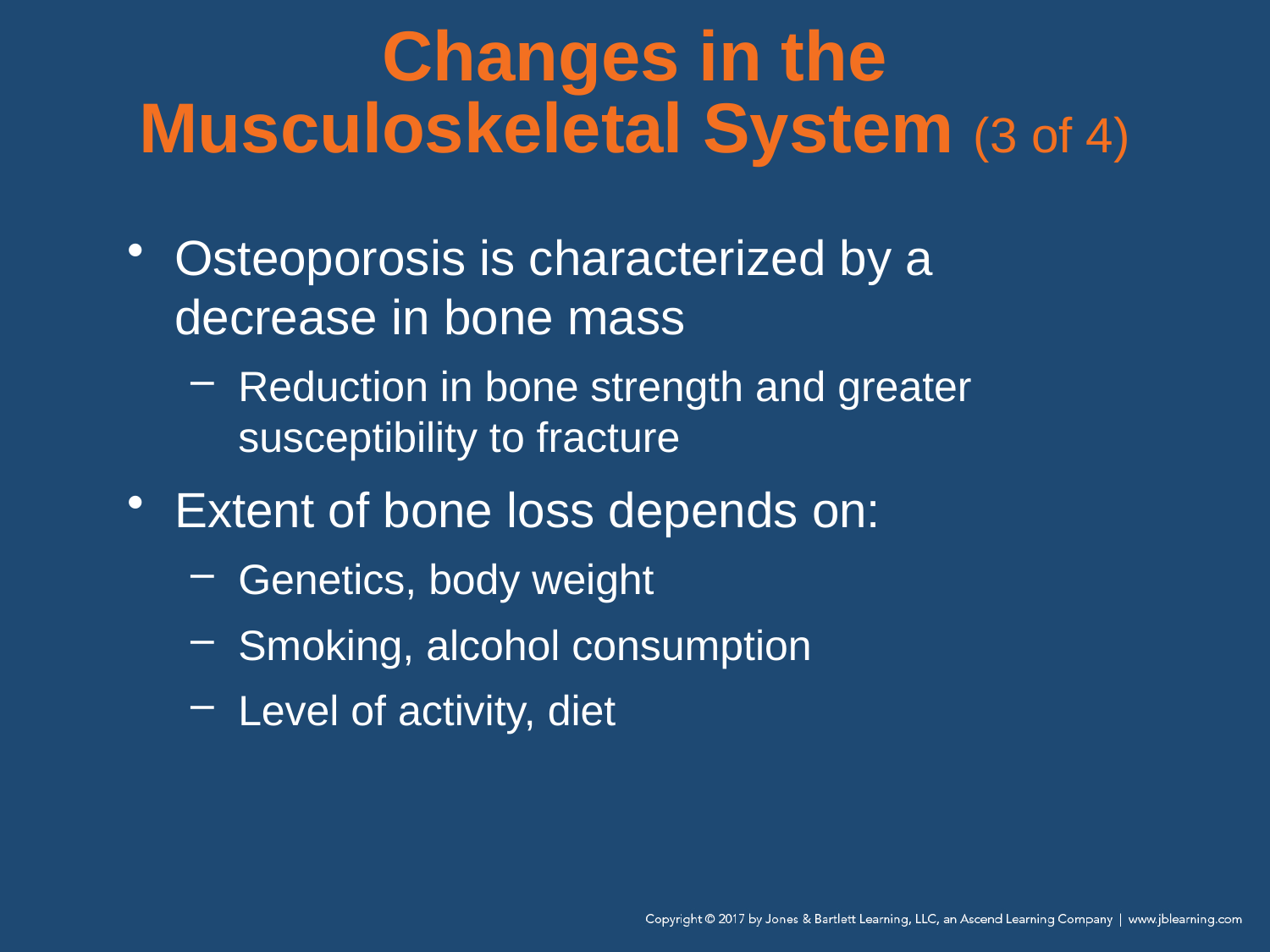

# Changes in the Musculoskeletal System (3 of 4)
Osteoporosis is characterized by a decrease in bone mass
Reduction in bone strength and greater susceptibility to fracture
Extent of bone loss depends on:
Genetics, body weight
Smoking, alcohol consumption
Level of activity, diet